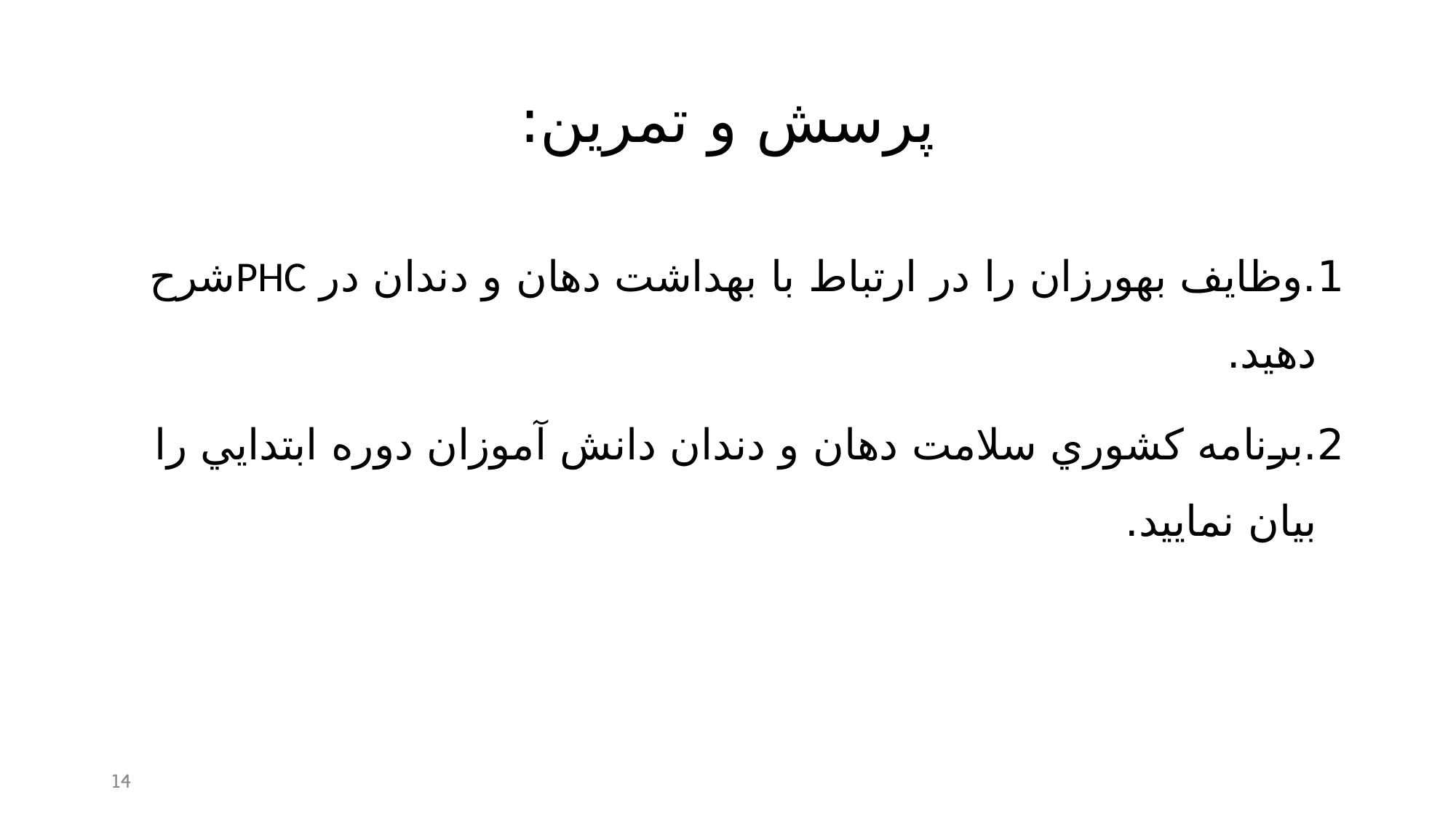

# پرسش و تمرین:
1.وظایف بهورزان را در ارتباط با بهداشت دهان و دندان در PHCشرح دهید.
2.برنامه كشوري سلامت دهان و دندان دانش آموزان دوره ابتدایي را بیان نمایید.
14